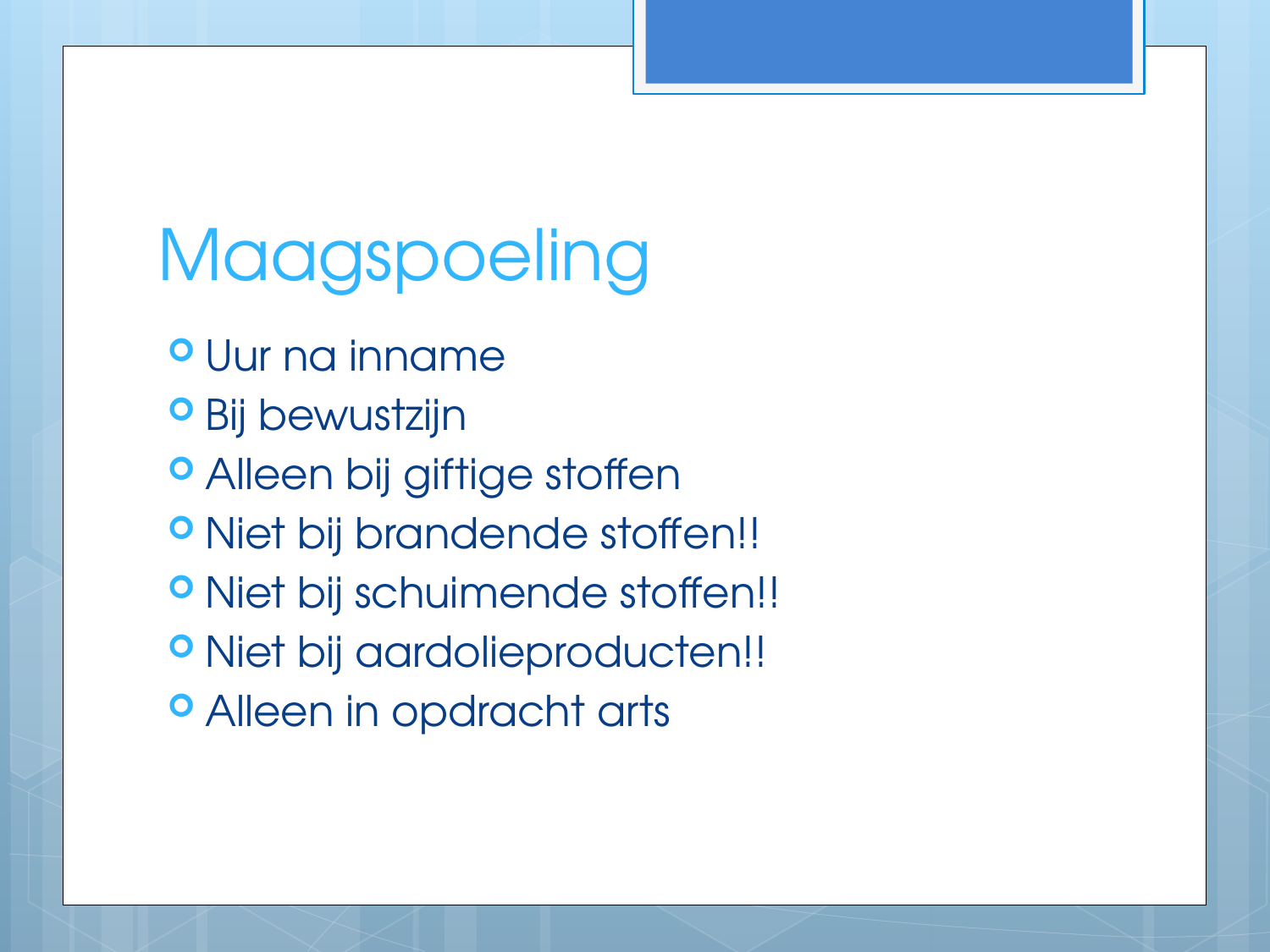

# Maagspoeling
Uur na inname
Bij bewustzijn
Alleen bij giftige stoffen
Niet bij brandende stoffen!!
Niet bij schuimende stoffen!!
Niet bij aardolieproducten!!
Alleen in opdracht arts